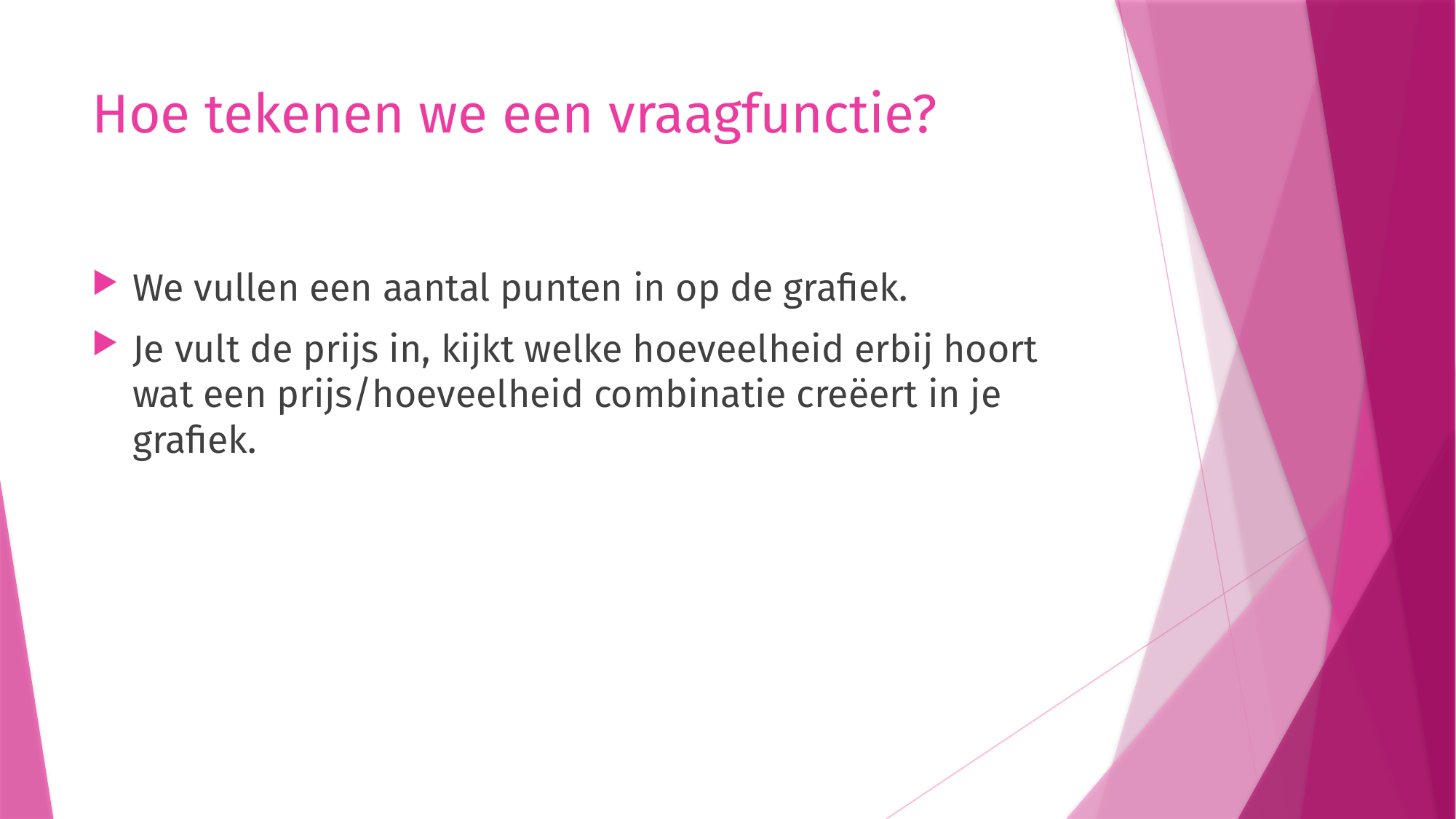

# Hoe tekenen we een vraagfunctie?
We vullen een aantal punten in op de grafiek.
Je vult de prijs in, kijkt welke hoeveelheid erbij hoort wat een prijs/hoeveelheid combinatie creëert in je grafiek.